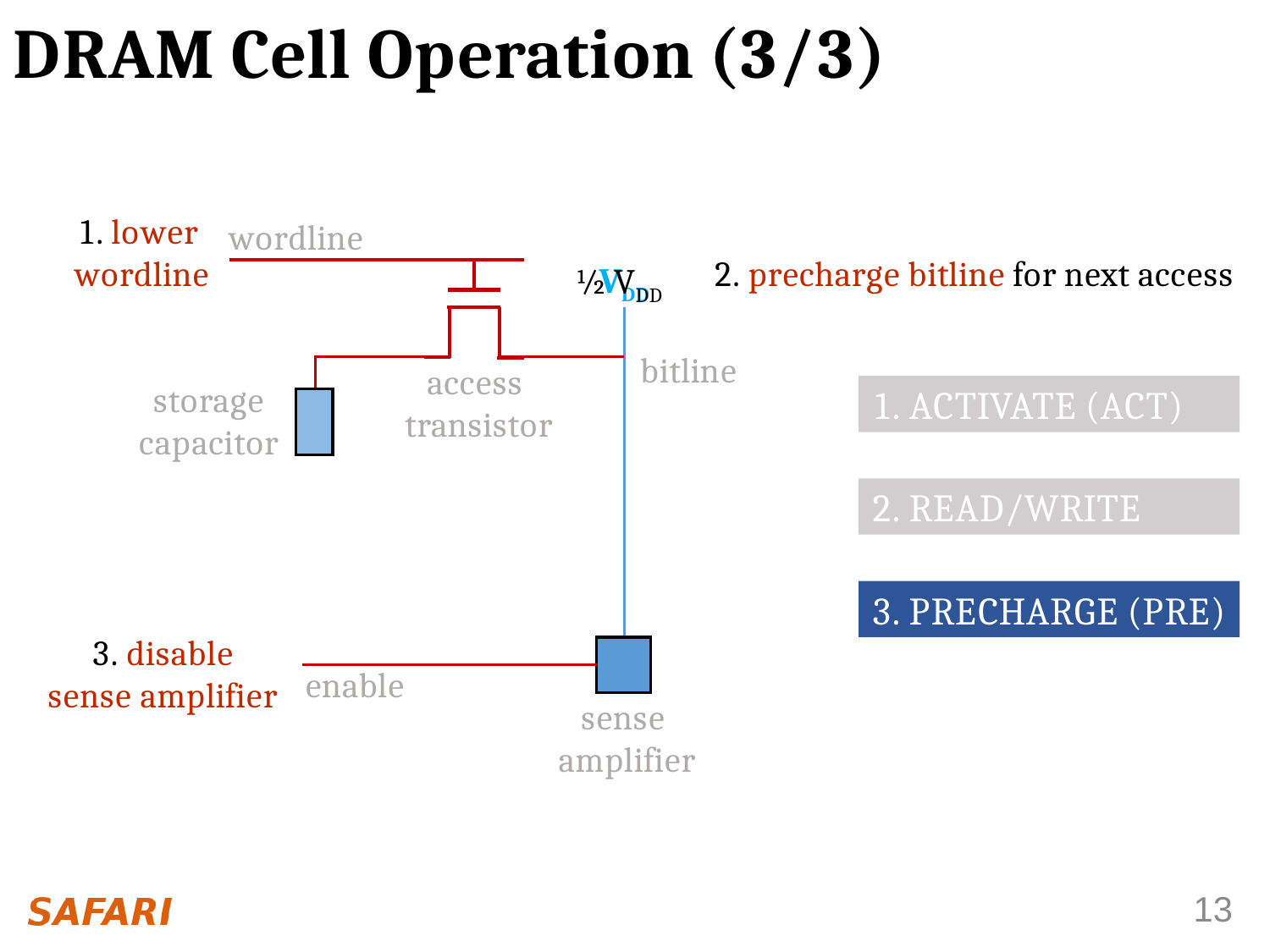

# DRAM Cell Operation (3/3)
1. lower
wordline
wordline
2. precharge bitline for next access
VDD
½ VDD
bitline
access
transistor
storage
capacitor
1. ACTIVATE (ACT)

2. READ/WRITE
3. PRECHARGE (PRE)
3. disable
sense amplifier

enable
sense
amplifier